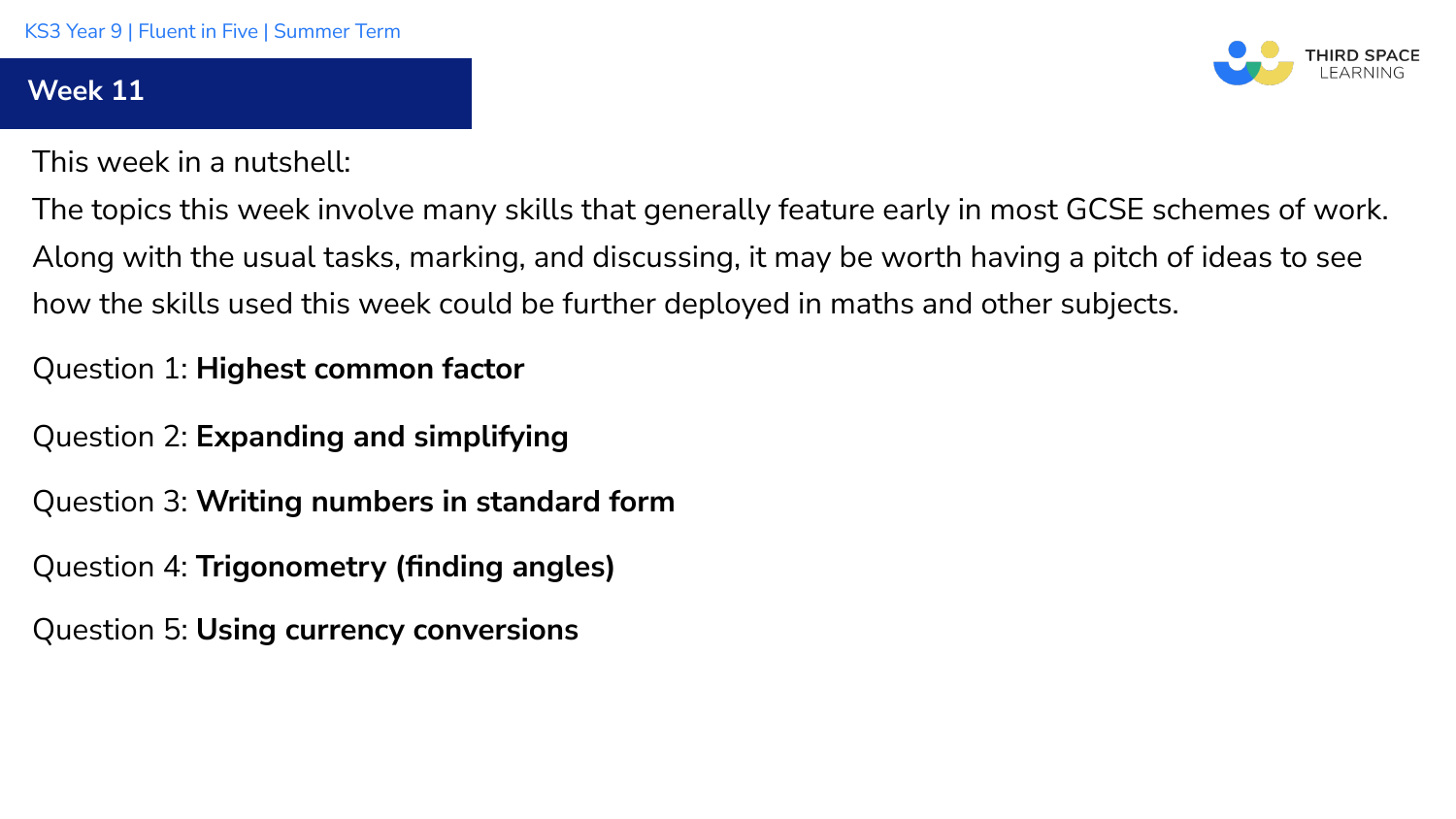

Week 11
| This week in a nutshell: The topics this week involve many skills that generally feature early in most GCSE schemes of work. Along with the usual tasks, marking, and discussing, it may be worth having a pitch of ideas to see how the skills used this week could be further deployed in maths and other subjects. |
| --- |
| Question 1: Highest common factor |
| Question 2: Expanding and simplifying |
| Question 3: Writing numbers in standard form |
| Question 4: Trigonometry (finding angles) |
| Question 5: Using currency conversions |